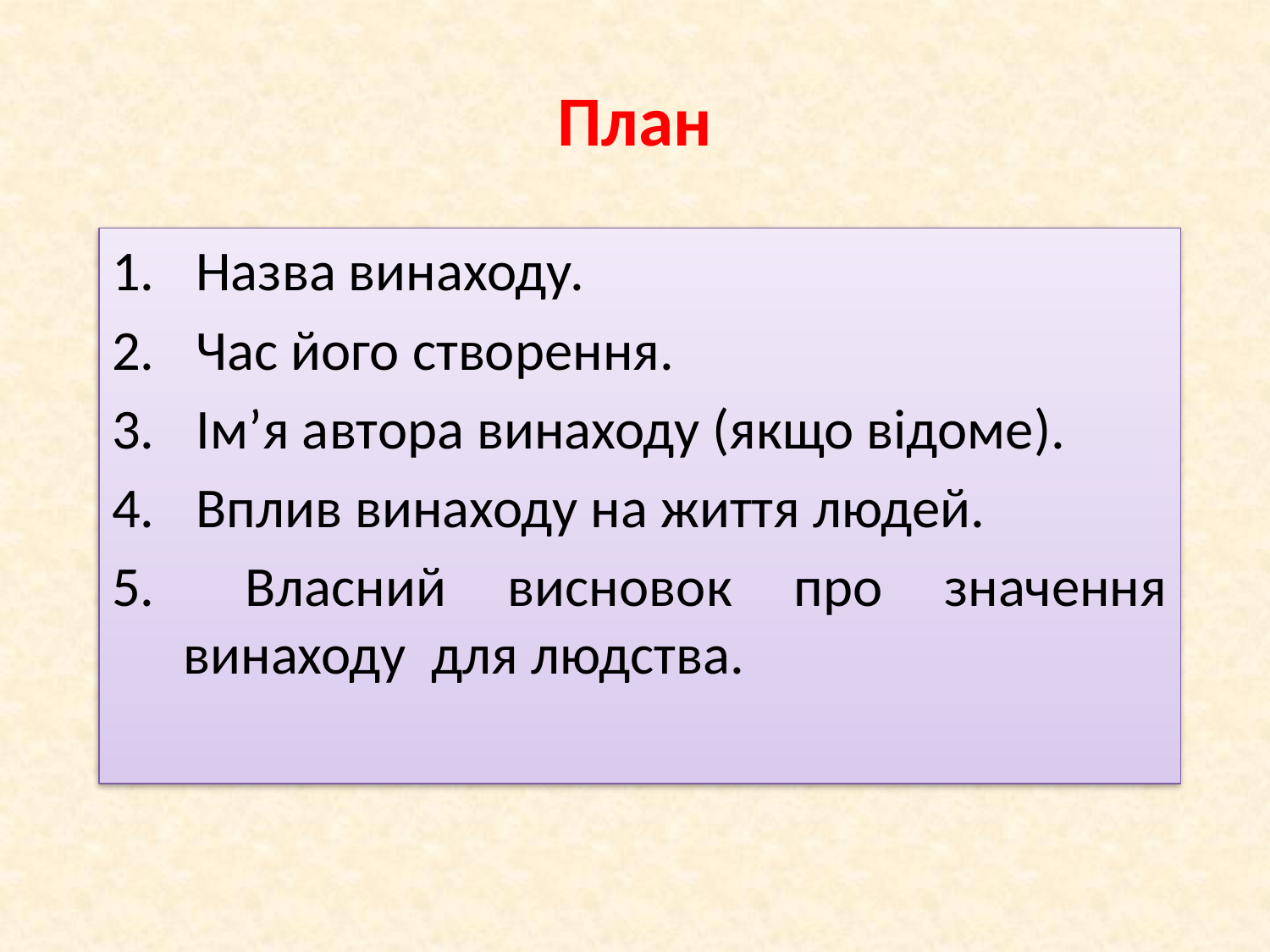

# План
 Назва винаходу.
 Час його створення.
 Ім’я автора винаходу (якщо відоме).
 Вплив винаходу на життя людей.
 Власний висновок про значення винаходу  для людства.